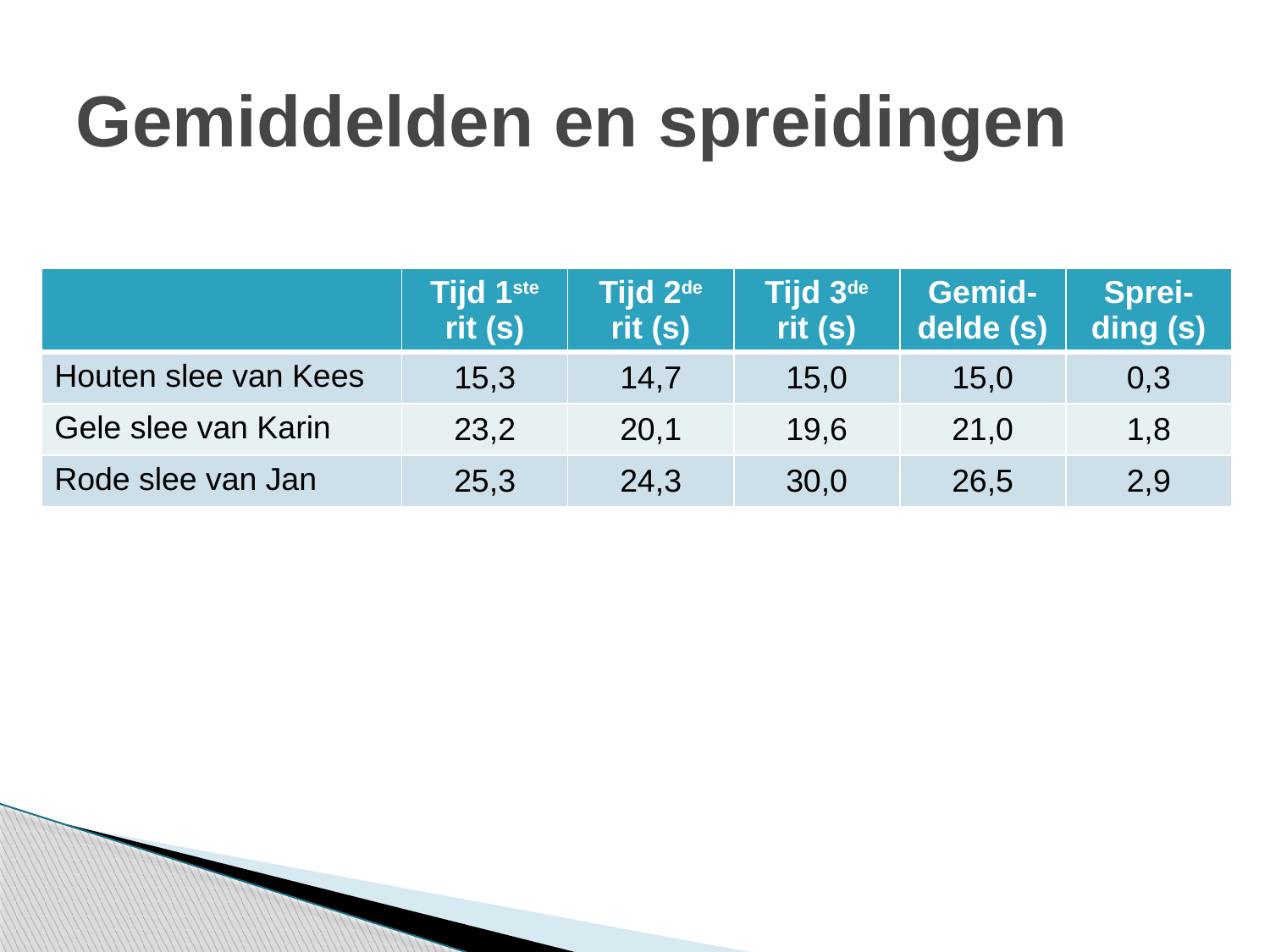

# Gemiddelden en spreidingen
|  | Tijd 1ste rit (s) | Tijd 2de rit (s) | Tijd 3de rit (s) | Gemid-delde (s) | Sprei-ding (s) |
| --- | --- | --- | --- | --- | --- |
| Houten slee van Kees | 15,3 | 14,7 | 15,0 | 15,0 | 0,3 |
| Gele slee van Karin | 23,2 | 20,1 | 19,6 | 21,0 | 1,8 |
| Rode slee van Jan | 25,3 | 24,3 | 30,0 | 26,5 | 2,9 |